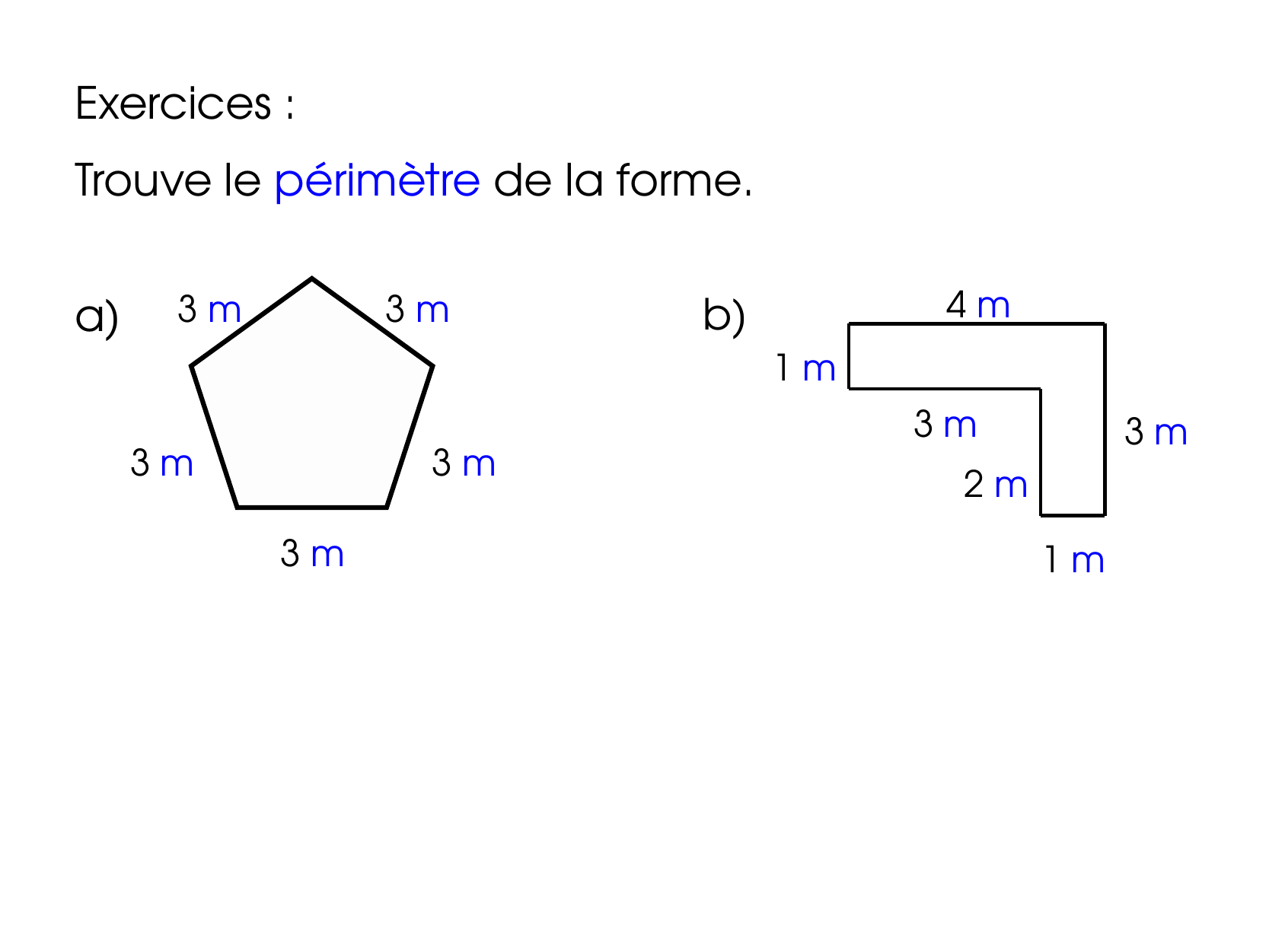

Exercices :
Trouve le périmètre de la forme.
4 m
1 m
3 m
3 m
2 m
 1 m
b)
a)
3 m
3 m

3 m
 3 m
3 m